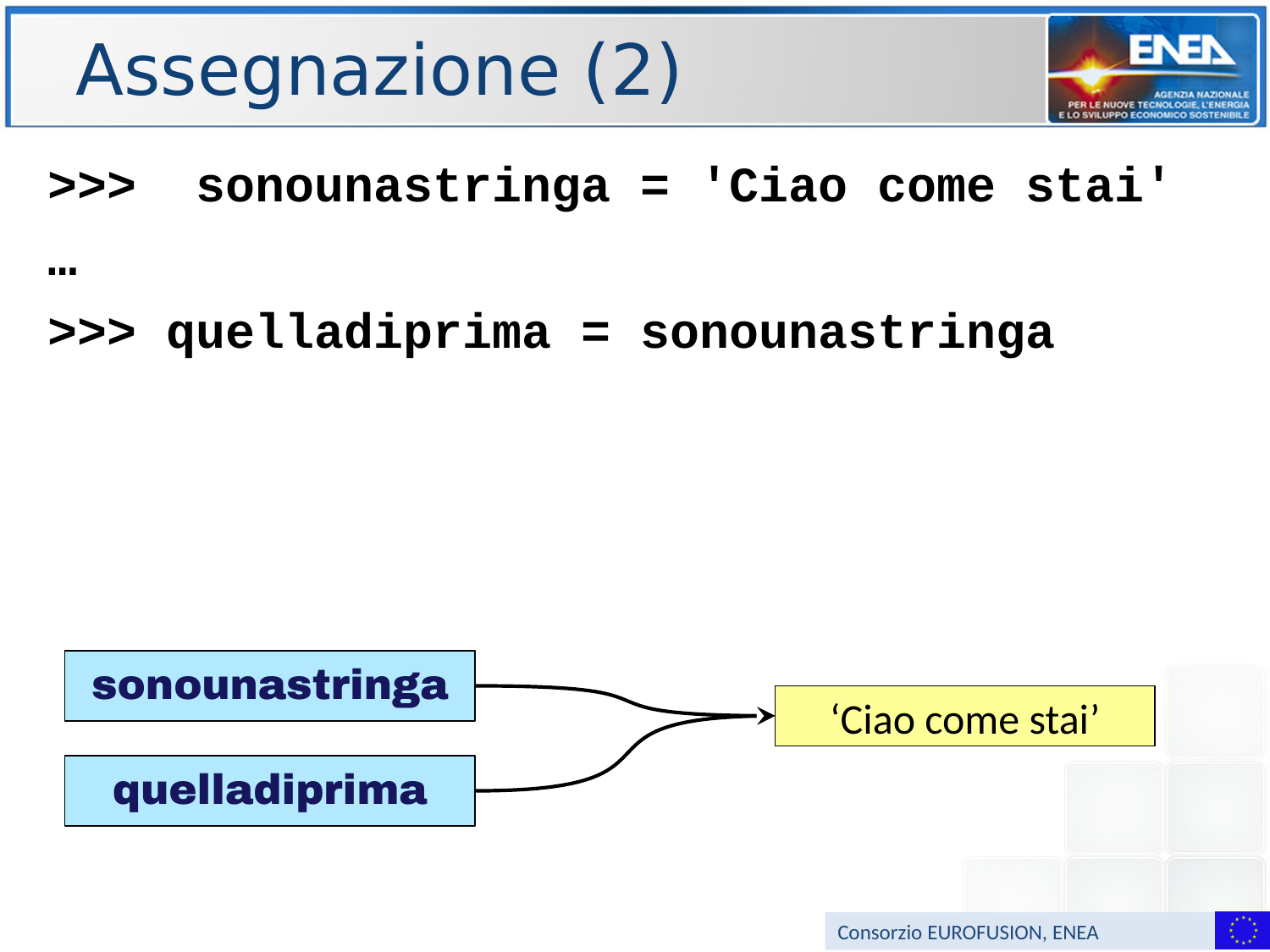

# Assegnazione (2)
>>>  sonounastringa = 'Ciao come stai'
…
>>> quelladiprima = sonounastringa

sonounastringa
‘Ciao come stai’
quelladiprima